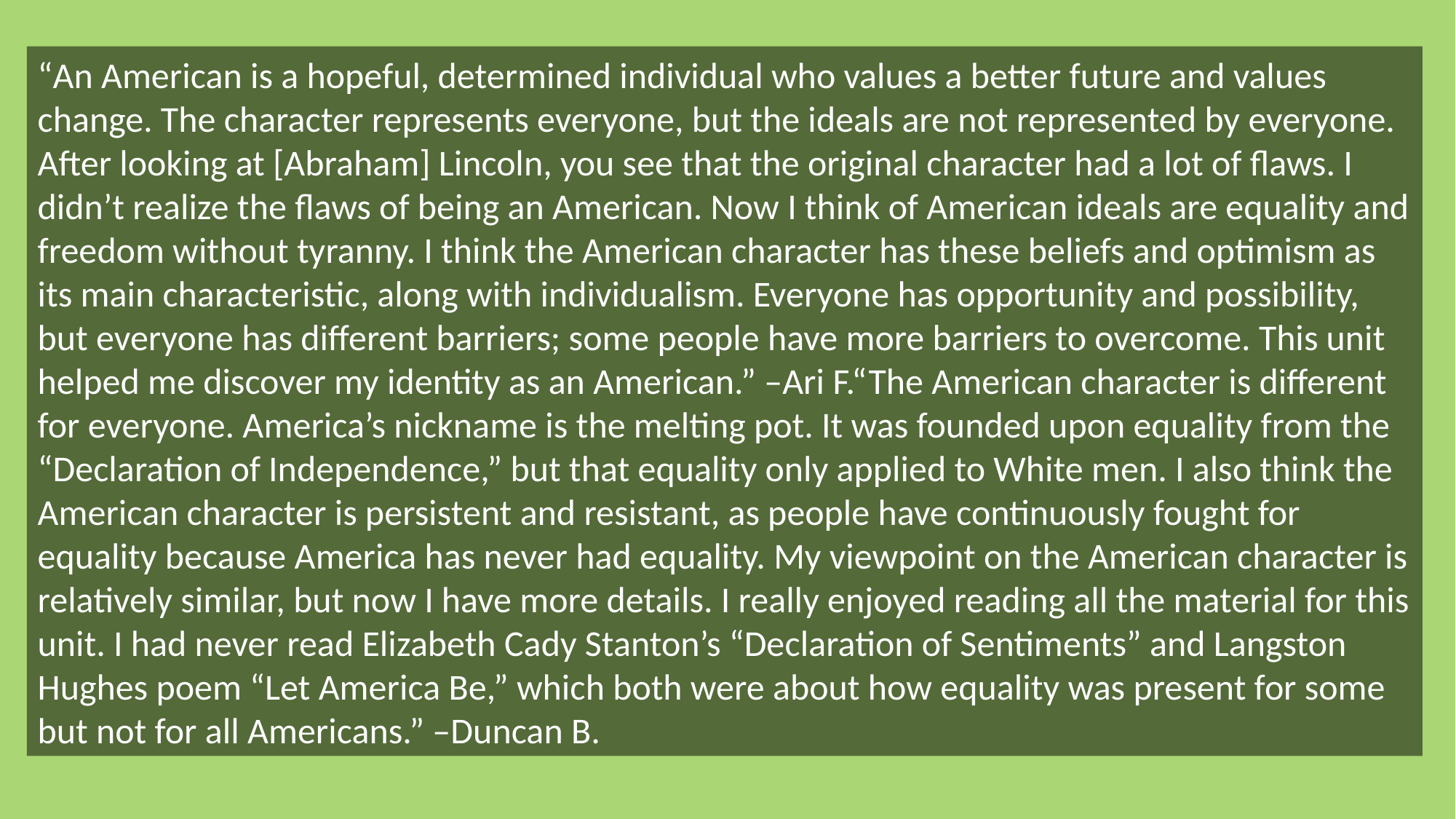

“An American is a hopeful, determined individual who values a better future and values change. The character represents everyone, but the ideals are not represented by everyone. After looking at [Abraham] Lincoln, you see that the original character had a lot of flaws. I didn’t realize the flaws of being an American. Now I think of American ideals are equality and freedom without tyranny. I think the American character has these beliefs and optimism as its main characteristic, along with individualism. Everyone has opportunity and possibility, but everyone has different barriers; some people have more barriers to overcome. This unit helped me discover my identity as an American.” –Ari F.“The American character is different for everyone. America’s nickname is the melting pot. It was founded upon equality from the “Declaration of Independence,” but that equality only applied to White men. I also think the American character is persistent and resistant, as people have continuously fought for equality because America has never had equality. My viewpoint on the American character is relatively similar, but now I have more details. I really enjoyed reading all the material for this unit. I had never read Elizabeth Cady Stanton’s “Declaration of Sentiments” and Langston Hughes poem “Let America Be,” which both were about how equality was present for some but not for all Americans.” –Duncan B.